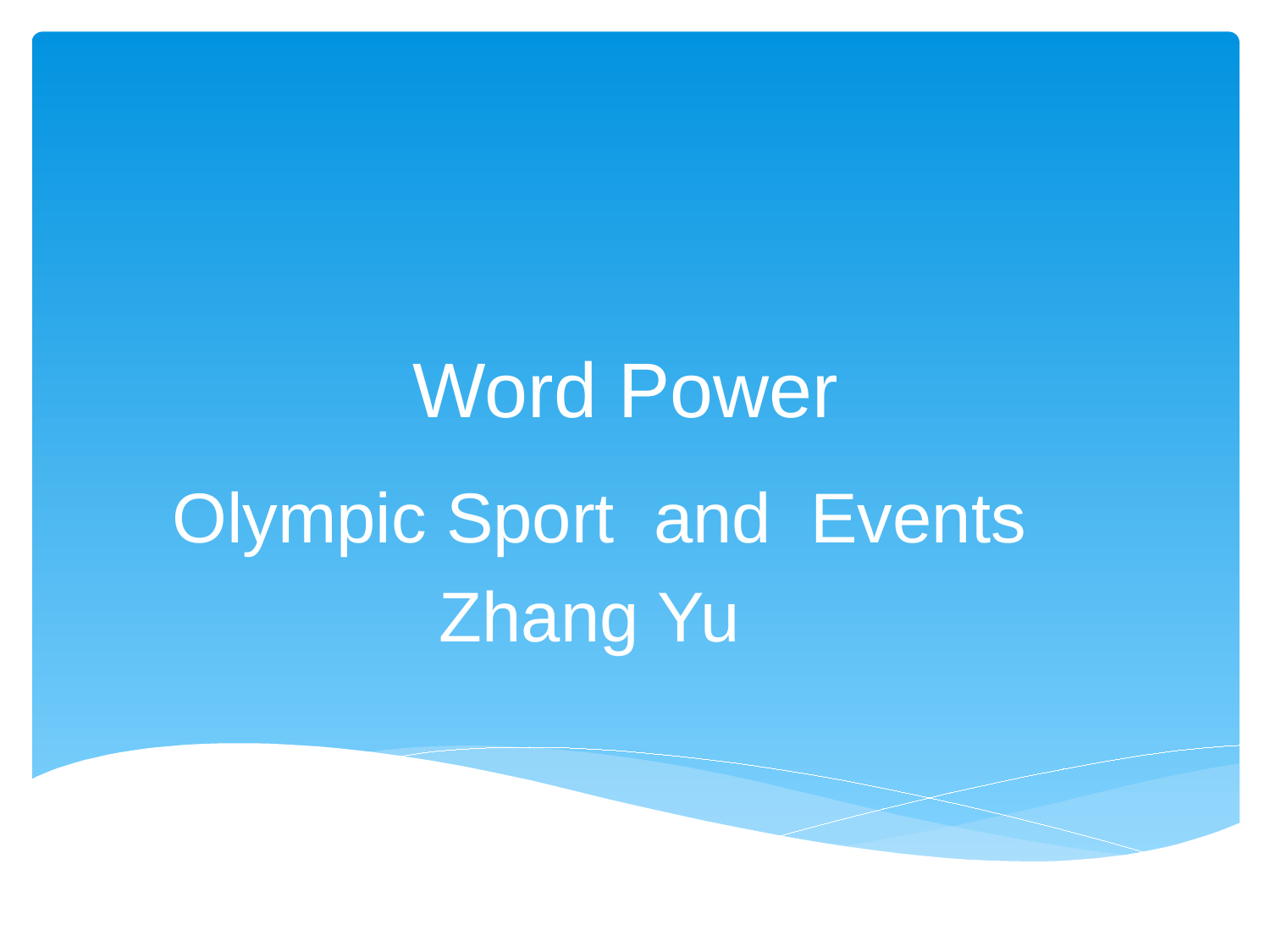

# Word Power
Olympic Sport  and  Events
Zhang Yu